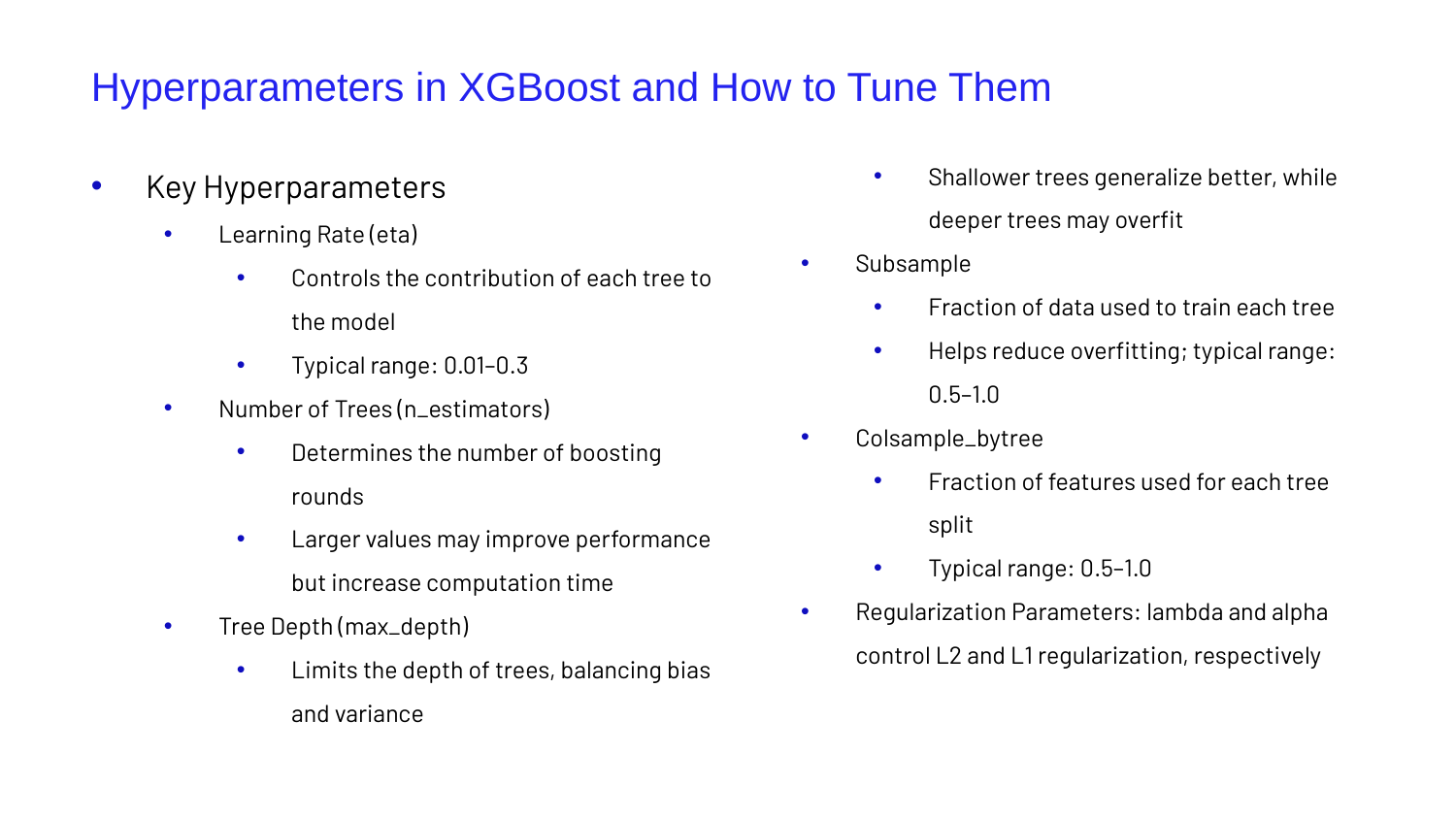

Hyperparameters in XGBoost and How to Tune Them
Key Hyperparameters
Learning Rate (eta)
Controls the contribution of each tree to the model
Typical range: 0.01–0.3
Number of Trees (n_estimators)
Determines the number of boosting rounds
Larger values may improve performance but increase computation time
Tree Depth (max_depth)
Limits the depth of trees, balancing bias and variance
Shallower trees generalize better, while deeper trees may overfit
Subsample
Fraction of data used to train each tree
Helps reduce overfitting; typical range: 0.5–1.0
Colsample_bytree
Fraction of features used for each tree split
Typical range: 0.5–1.0
Regularization Parameters: lambda and alpha control L2 and L1 regularization, respectively